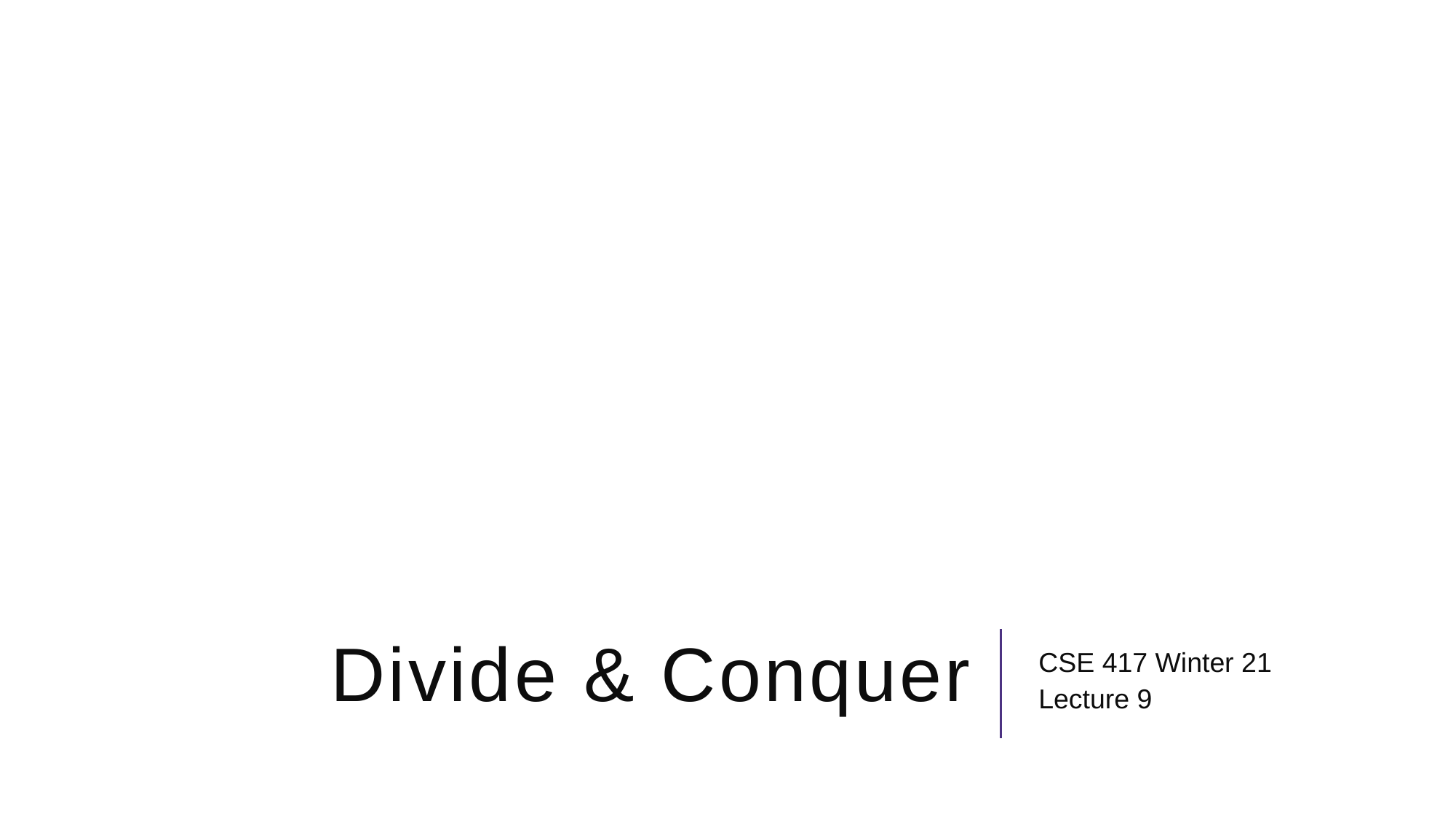

# Divide & Conquer
CSE 417 Winter 21
Lecture 9